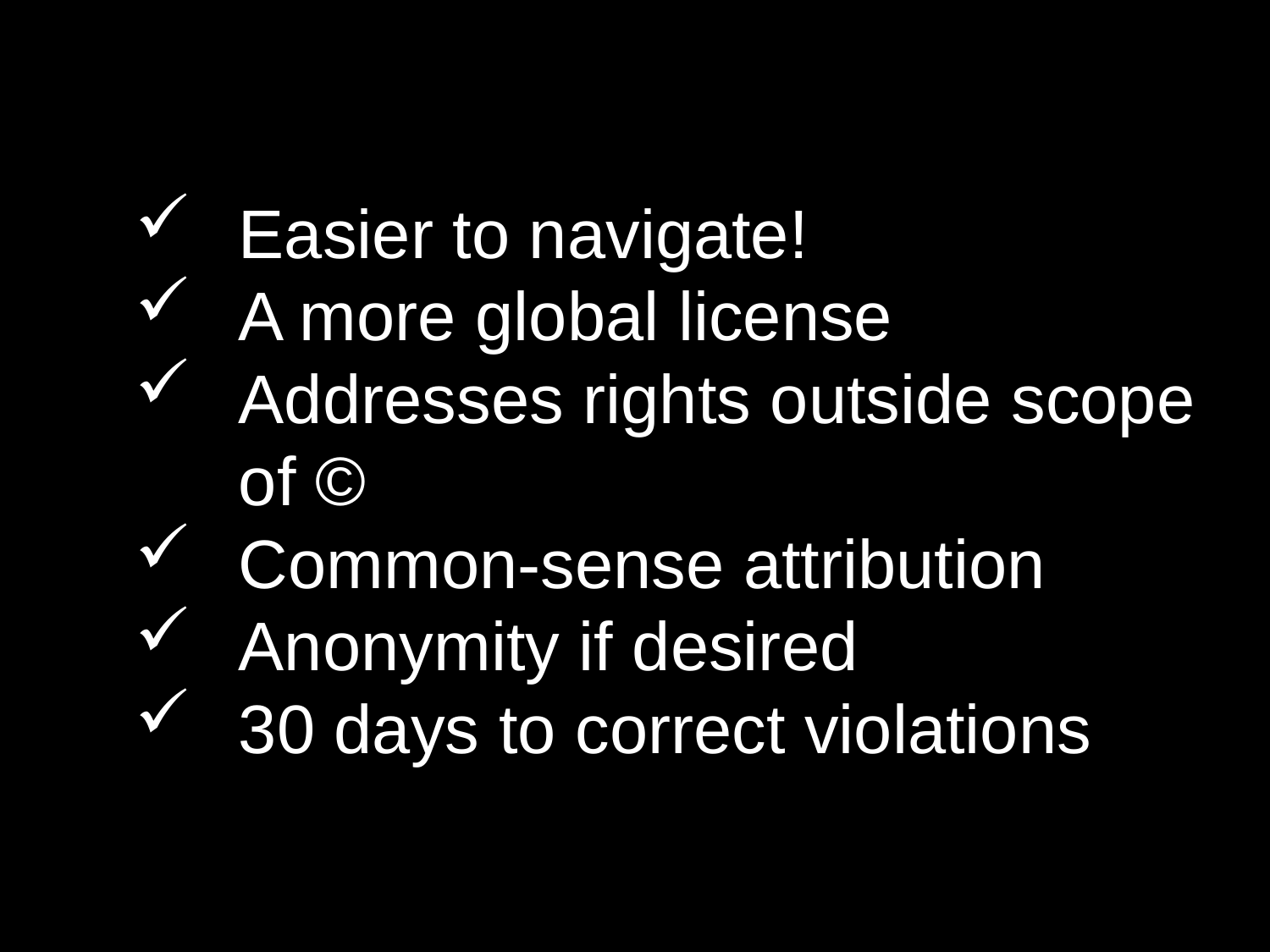

Easier to navigate!
A more global license
Addresses rights outside scope of ©
Common-sense attribution
Anonymity if desired
30 days to correct violations